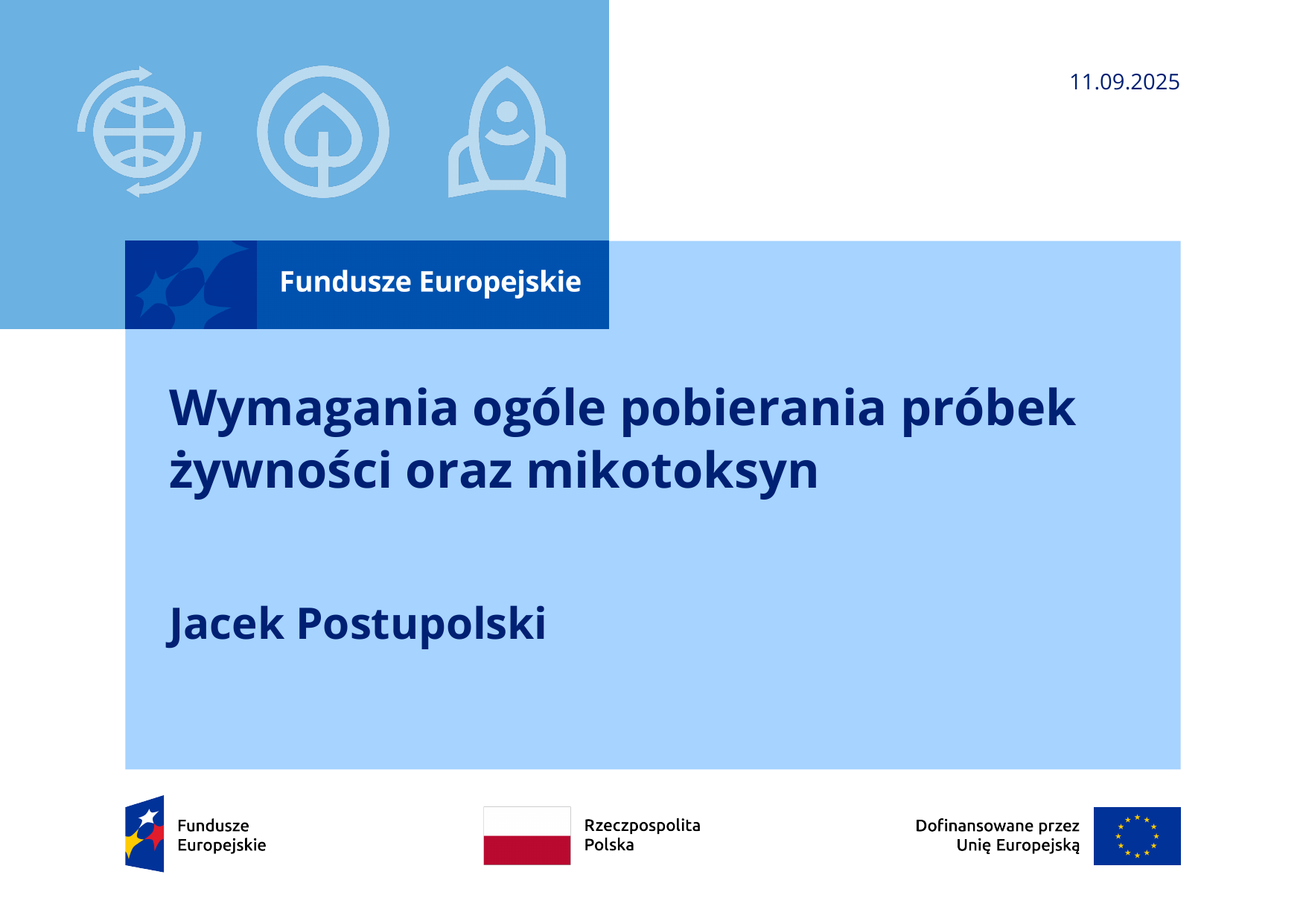

11.09.2025
# Wymagania ogóle pobierania próbek żywności oraz mikotoksyn
Jacek Postupolski